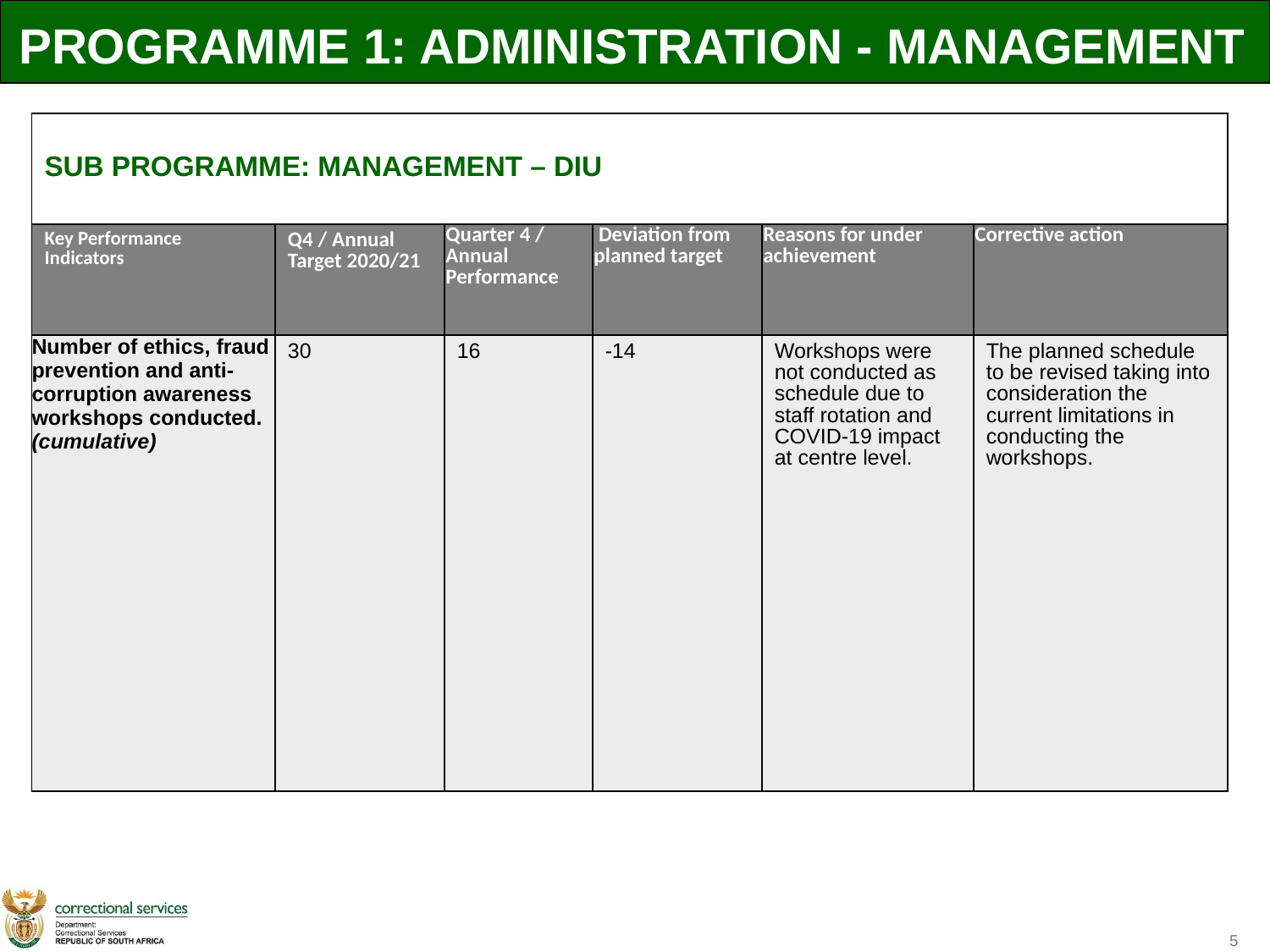

# PROGRAMME 1: ADMINISTRATION - MANAGEMENT
| SUB PROGRAMME: MANAGEMENT – DIU |  |  |  |  |  |
| --- | --- | --- | --- | --- | --- |
| Key Performance Indicators | Q4 / Annual Target 2020/21 | Quarter 4 / Annual Performance | Deviation from planned target | Reasons for under achievement | Corrective action |
| Number of ethics, fraud prevention and anti-corruption awareness workshops conducted. (cumulative) | 30 | 16 | -14 | Workshops were not conducted as schedule due to staff rotation and COVID-19 impact at centre level. | The planned schedule to be revised taking into consideration the current limitations in conducting the workshops. |